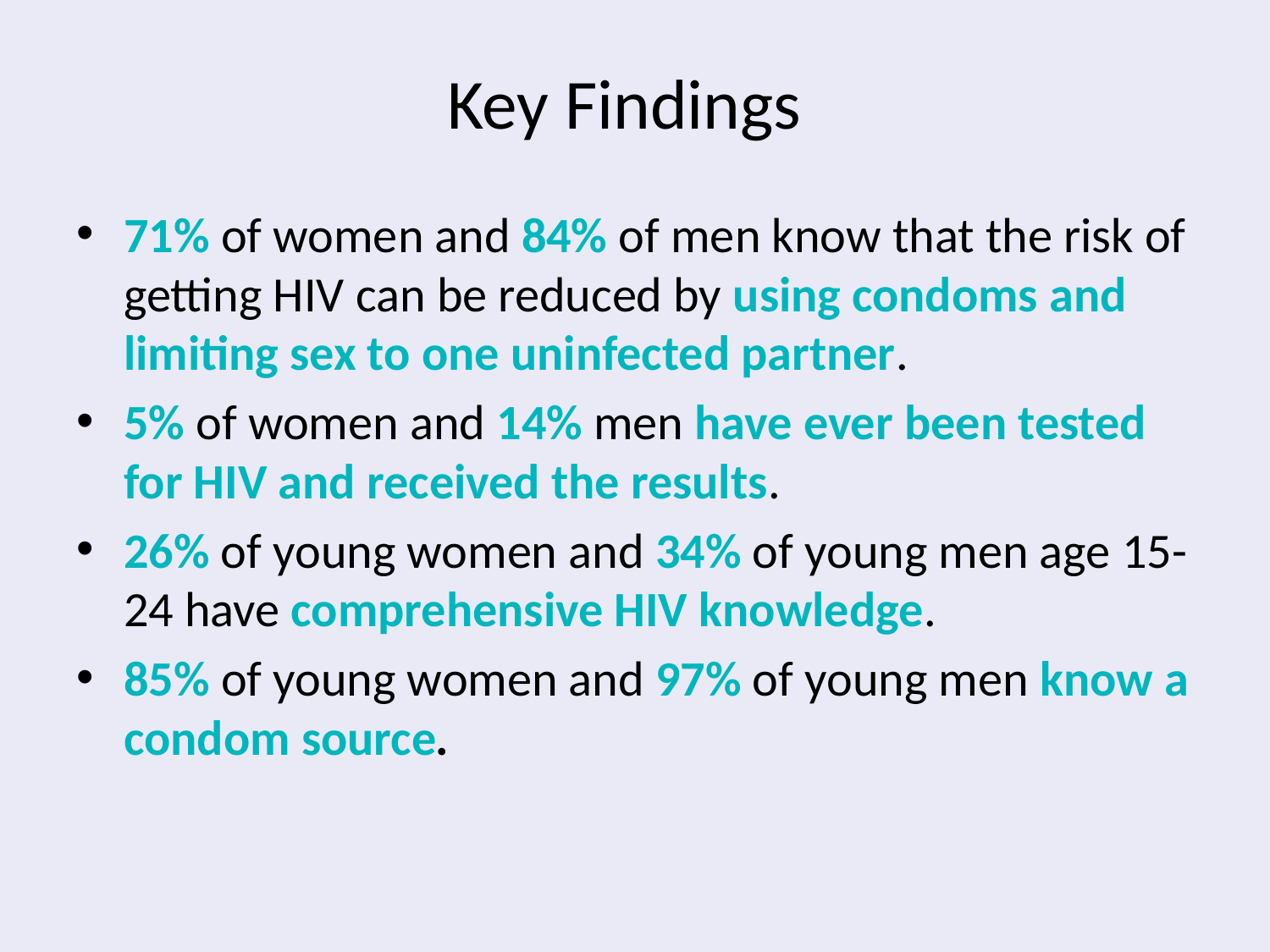

# Key Findings
71% of women and 84% of men know that the risk of getting HIV can be reduced by using condoms and limiting sex to one uninfected partner.
5% of women and 14% men have ever been tested for HIV and received the results.
26% of young women and 34% of young men age 15-24 have comprehensive HIV knowledge.
85% of young women and 97% of young men know a condom source.